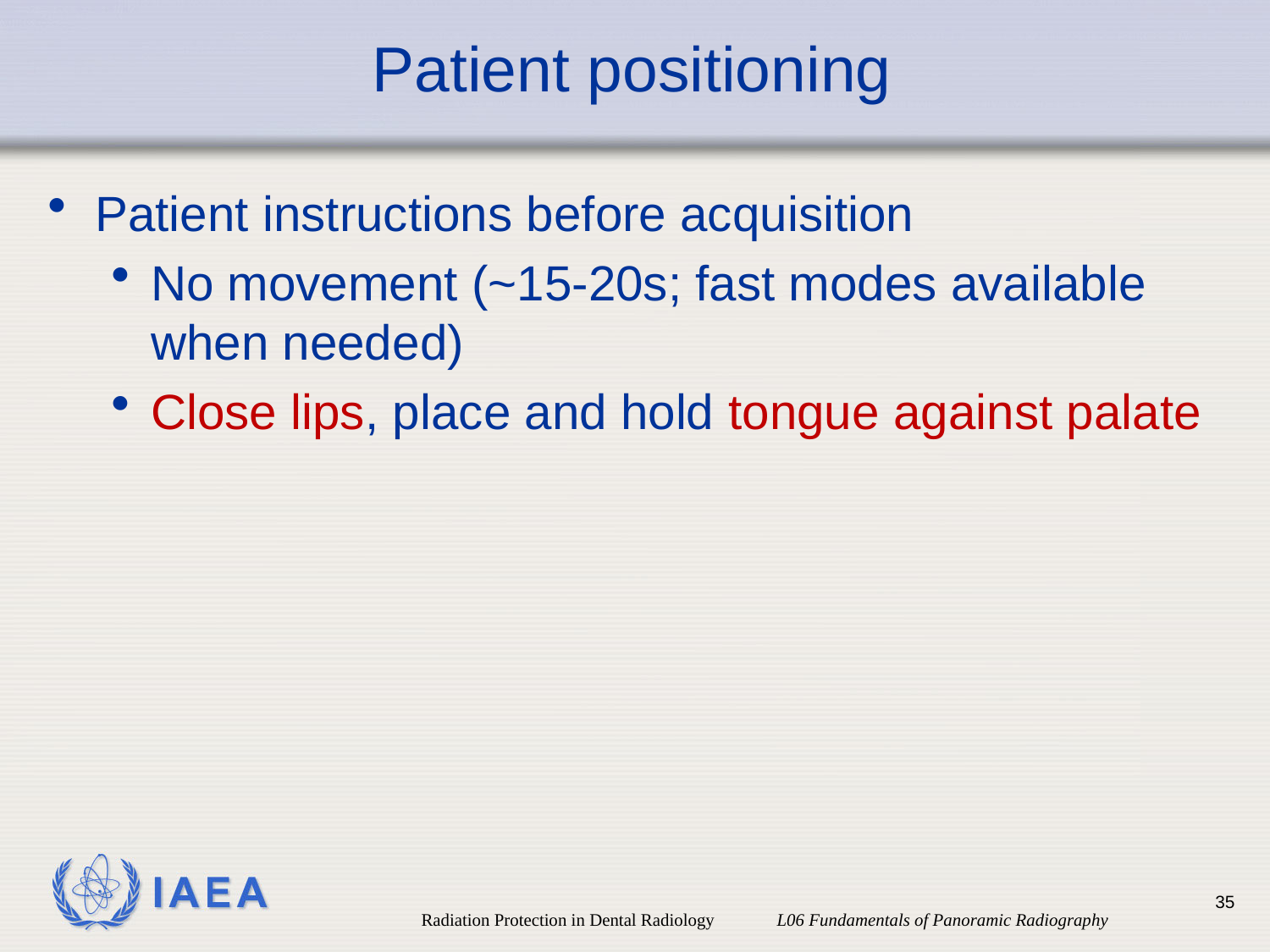

# Patient positioning
Patient instructions before acquisition
No movement (~15-20s; fast modes available when needed)
Close lips, place and hold tongue against palate
35
Radiation Protection in Dental Radiology              L06 Fundamentals of Panoramic Radiography